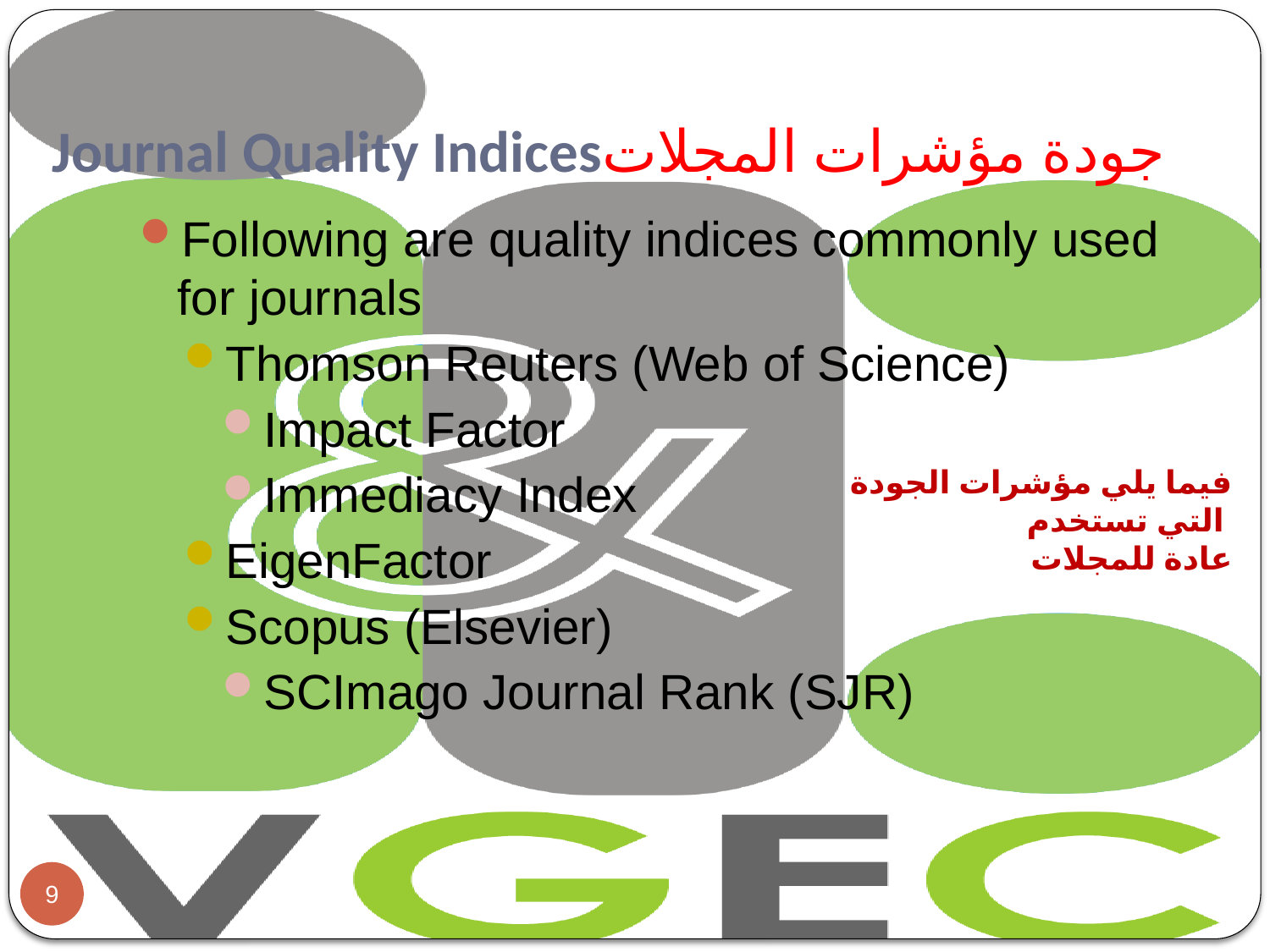

# Journal Quality Indicesجودة مؤشرات المجلات
Following are quality indices commonly used for journals
Thomson Reuters (Web of Science)
Impact Factor
Immediacy Index
EigenFactor
Scopus (Elsevier)
SCImago Journal Rank (SJR)
فيما يلي مؤشرات الجودة التي تستخدم
عادة للمجلات

9